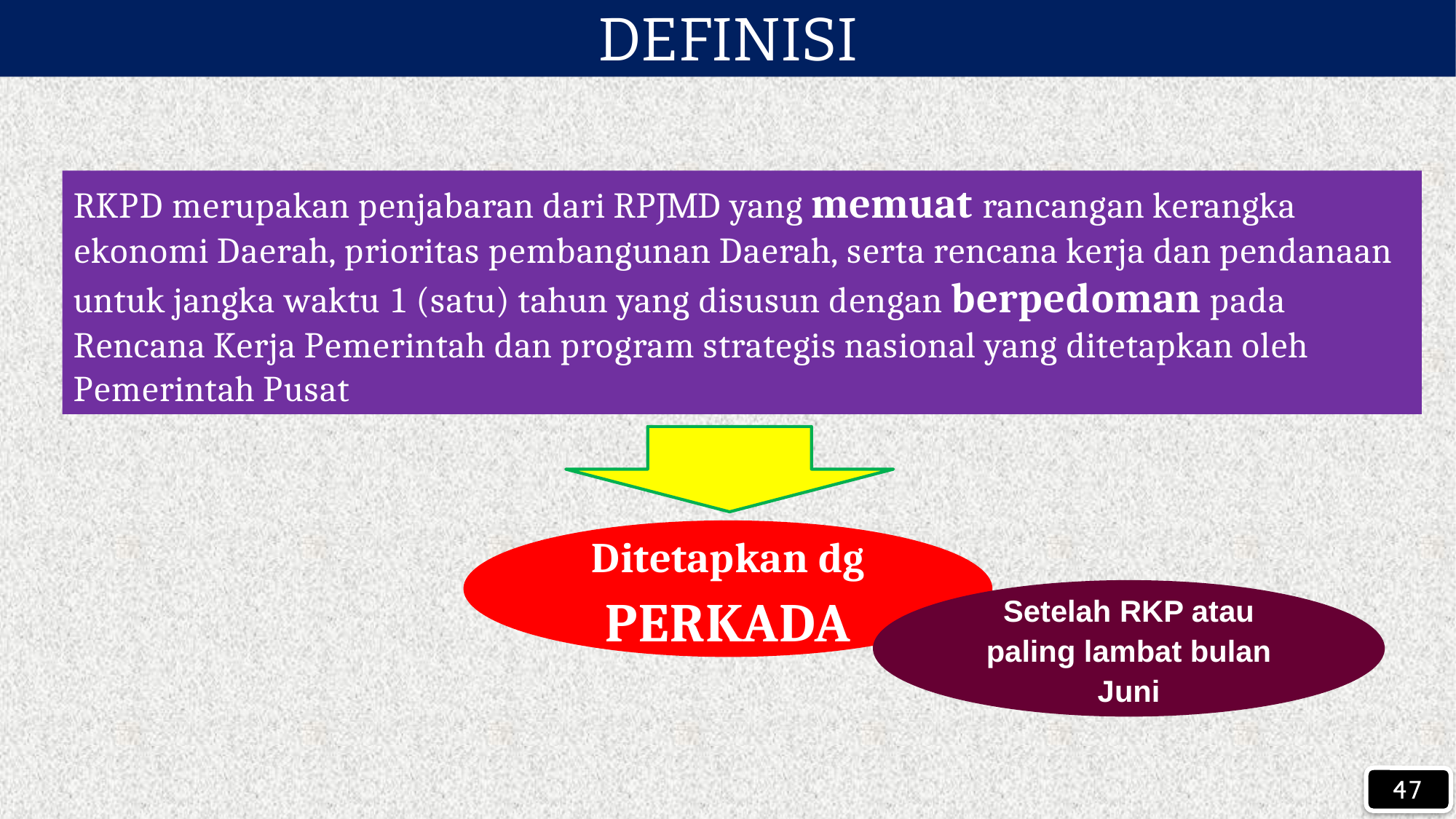

DEFINISI
RKPD merupakan penjabaran dari RPJMD yang memuat rancangan kerangka ekonomi Daerah, prioritas pembangunan Daerah, serta rencana kerja dan pendanaan untuk jangka waktu 1 (satu) tahun yang disusun dengan berpedoman pada Rencana Kerja Pemerintah dan program strategis nasional yang ditetapkan oleh Pemerintah Pusat

Ditetapkan dg PERKADA
Setelah RKP atau paling lambat bulan Juni
47